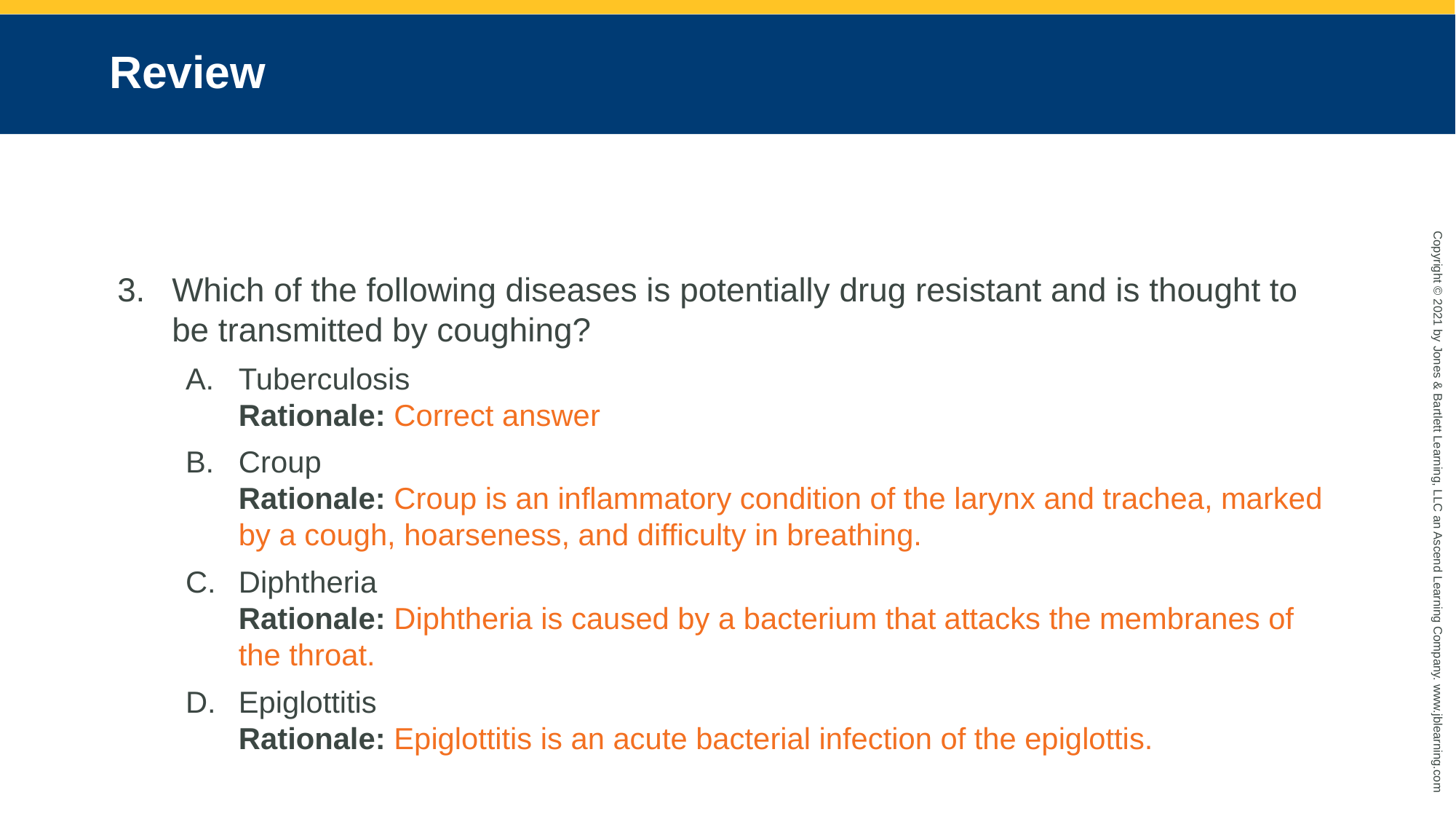

# Review
Which of the following diseases is potentially drug resistant and is thought to be transmitted by coughing?
Tuberculosis
Rationale: Correct answer
Croup
Rationale: Croup is an inflammatory condition of the larynx and trachea, marked by a cough, hoarseness, and difficulty in breathing.
Diphtheria
Rationale: Diphtheria is caused by a bacterium that attacks the membranes of the throat.
Epiglottitis
Rationale: Epiglottitis is an acute bacterial infection of the epiglottis.